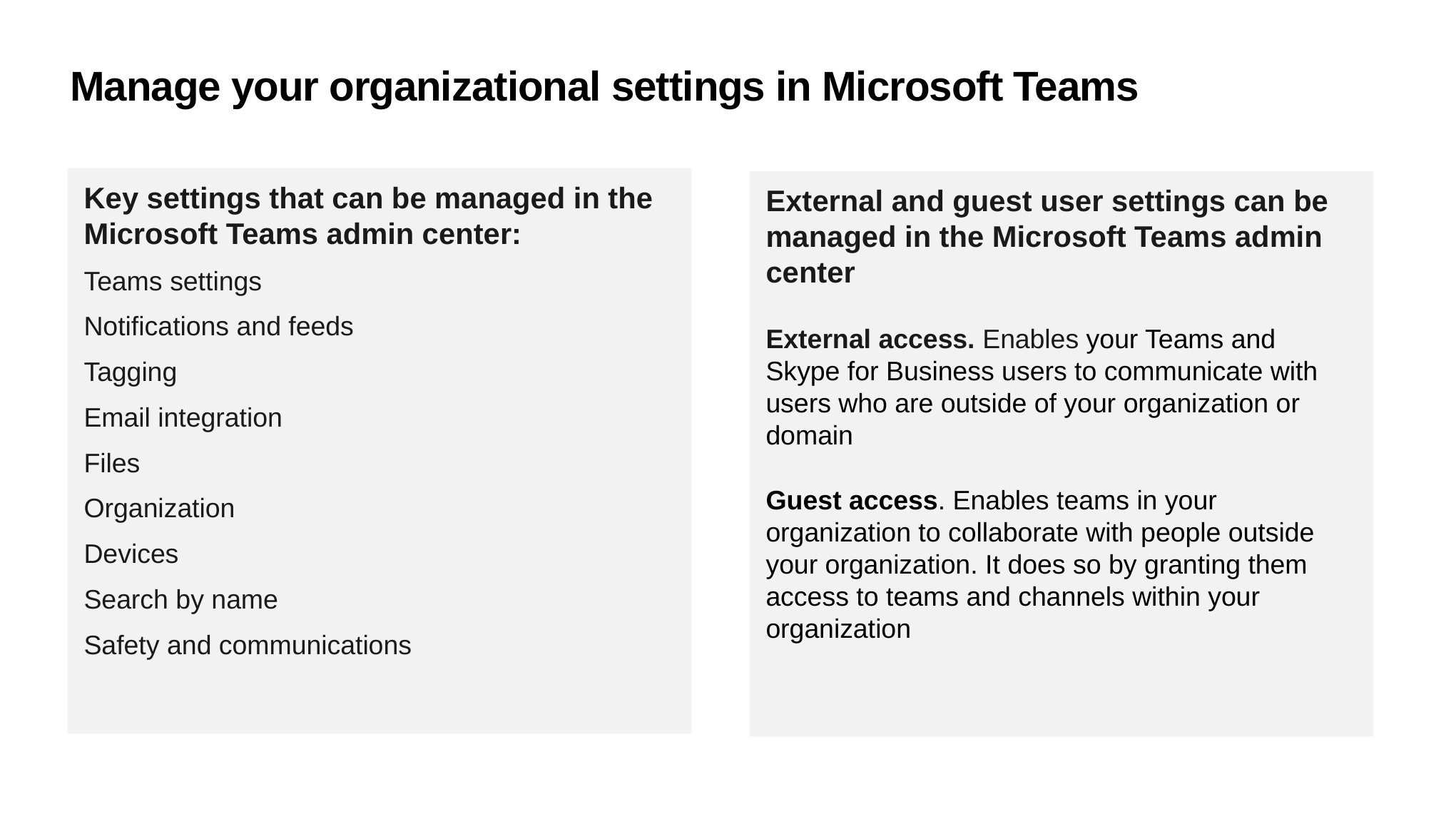

# Manage your organizational settings in Microsoft Teams
Key settings that can be managed in the Microsoft Teams admin center:
Teams settings
Notifications and feeds
Tagging
Email integration
Files
Organization
Devices
Search by name
Safety and communications
External and guest user settings can be managed in the Microsoft Teams admin center
External access. Enables your Teams and Skype for Business users to communicate with users who are outside of your organization or domain
Guest access. Enables teams in your organization to collaborate with people outside your organization. It does so by granting them access to teams and channels within your organization